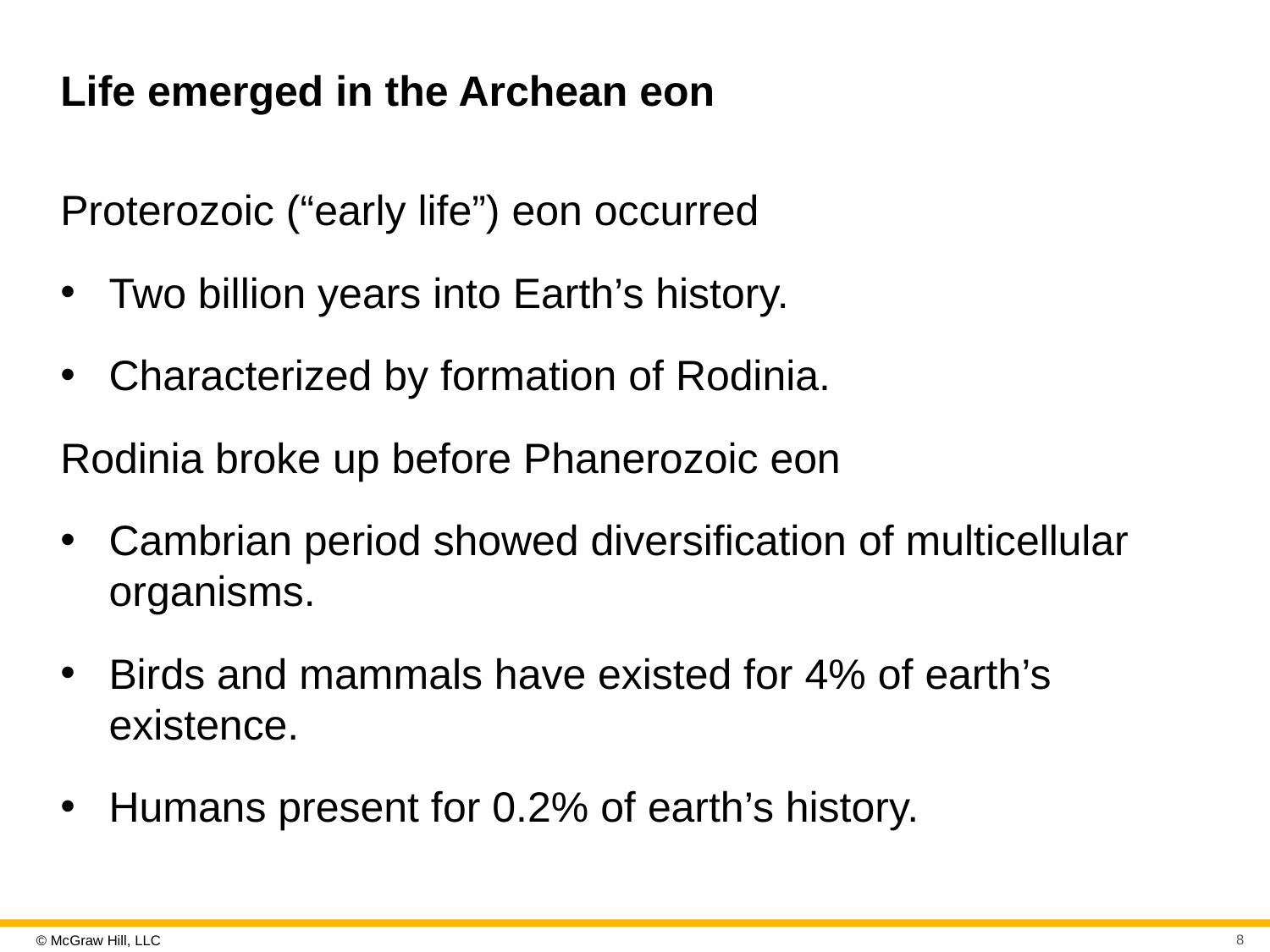

# Life emerged in the Archean eon
Proterozoic (“early life”) eon occurred
Two billion years into Earth’s history.
Characterized by formation of Rodinia.
Rodinia broke up before Phanerozoic eon
Cambrian period showed diversification of multicellular organisms.
Birds and mammals have existed for 4% of earth’s existence.
Humans present for 0.2% of earth’s history.
8